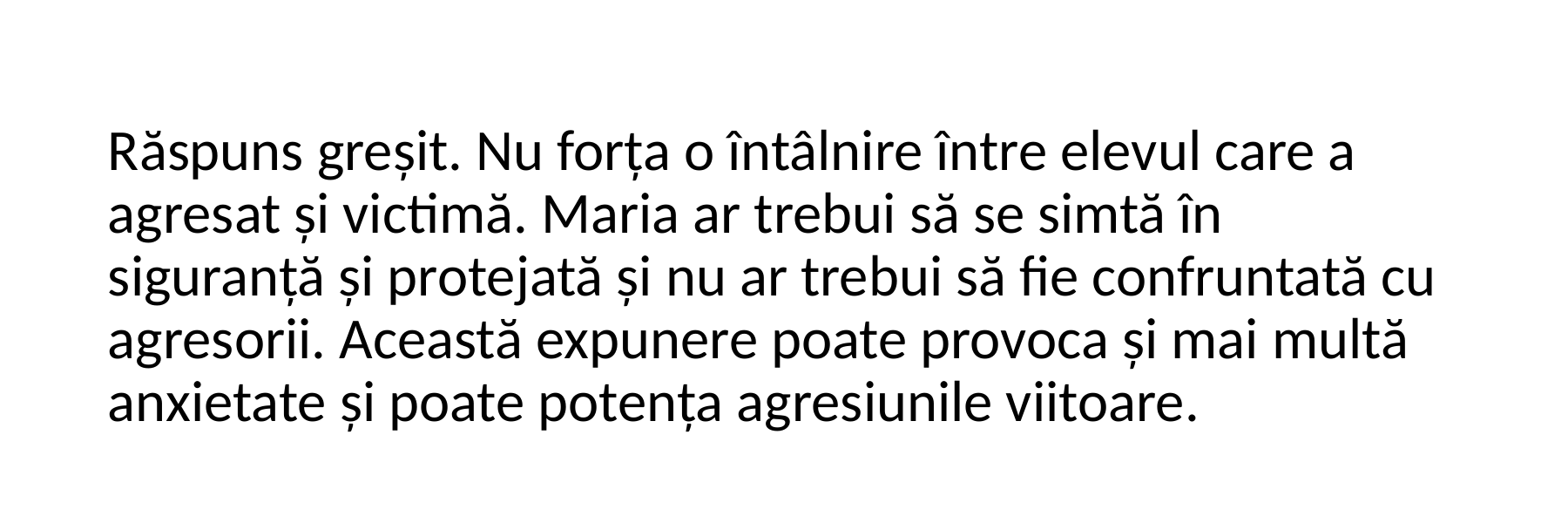

Răspuns greșit. Nu forța o întâlnire între elevul care a agresat și victimă. Maria ar trebui să se simtă în siguranță și protejată și nu ar trebui să fie confruntată cu agresorii. Această expunere poate provoca și mai multă anxietate și poate potența agresiunile viitoare.